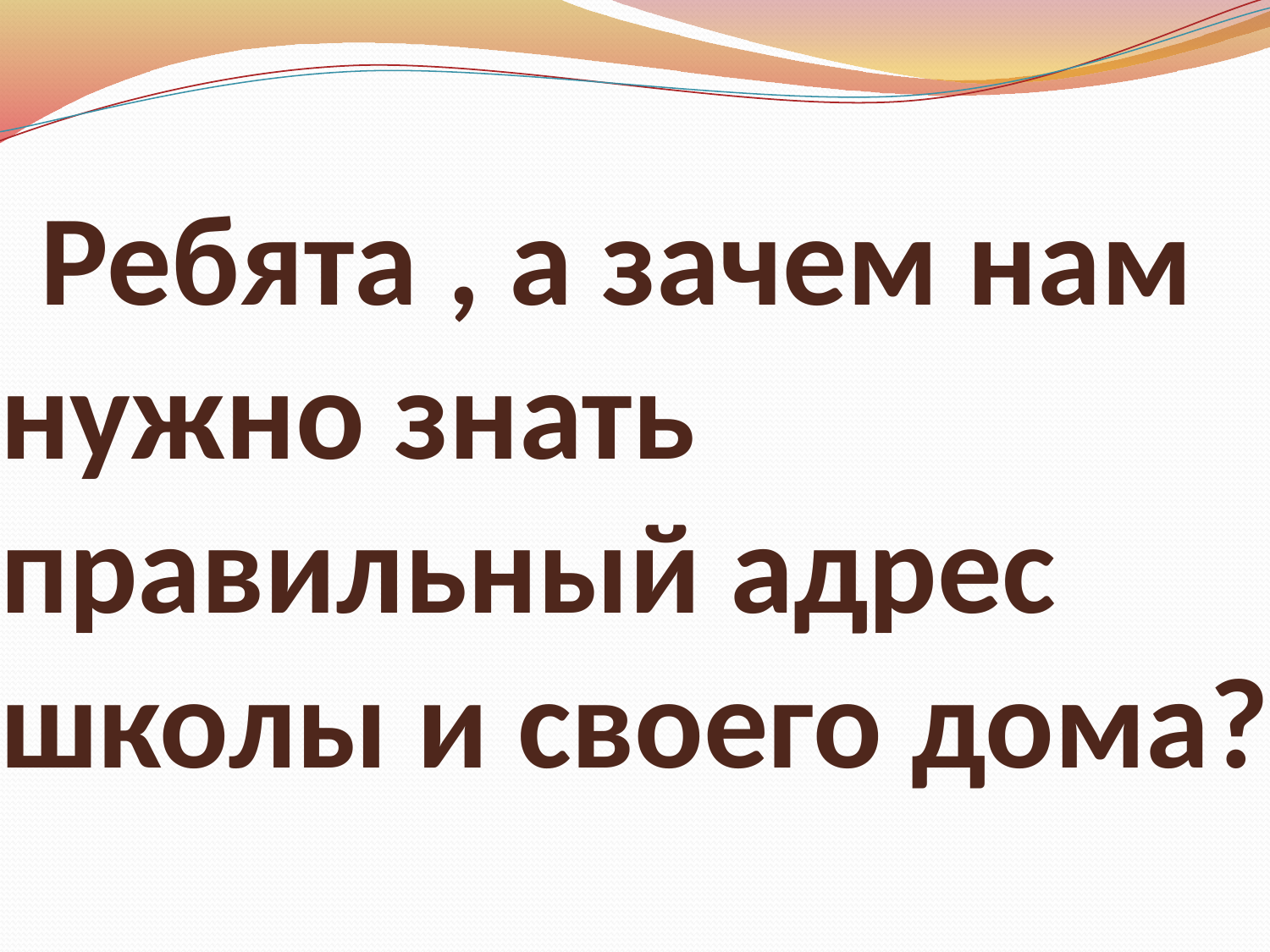

# Ребята , а зачем нам нужно знать правильный адрес школы и своего дома?